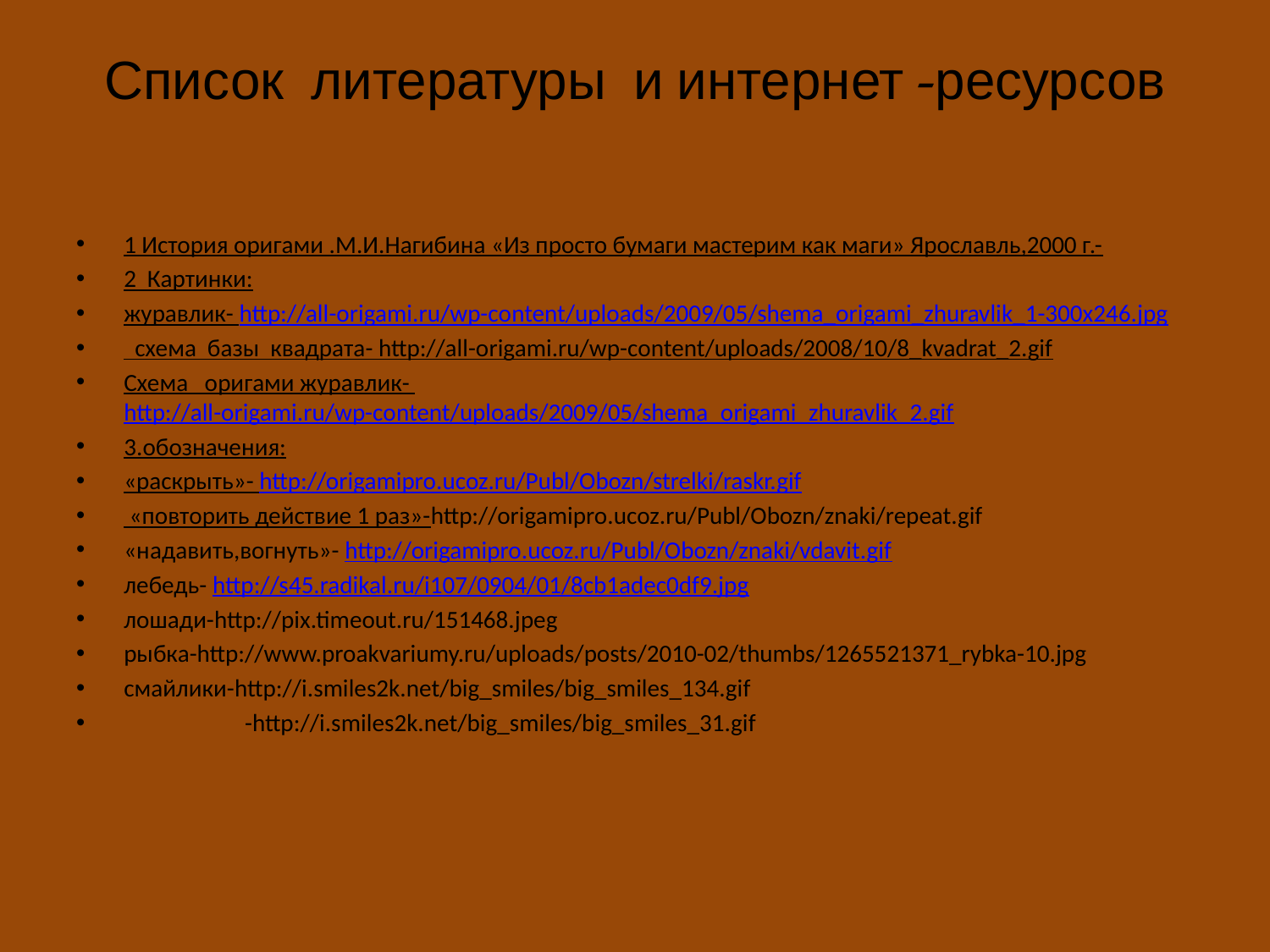

# Список  литературы  и интернет -ресурсов
1 История оригами .М.И.Нагибина «Из просто бумаги мастерим как маги» Ярославль,2000 г.-
2  Картинки:
журавлик- http://all-origami.ru/wp-content/uploads/2009/05/shema_origami_zhuravlik_1-300x246.jpg
  схема  базы  квадрата- http://all-origami.ru/wp-content/uploads/2008/10/8_kvadrat_2.gif
Схема   оригами журавлик- http://all-origami.ru/wp-content/uploads/2009/05/shema_origami_zhuravlik_2.gif
3.обозначения:
«раскрыть»- http://origamipro.ucoz.ru/Publ/Obozn/strelki/raskr.gif
 «повторить действие 1 раз»-http://origamipro.ucoz.ru/Publ/Obozn/znaki/repeat.gif
«надавить,вогнуть»- http://origamipro.ucoz.ru/Publ/Obozn/znaki/vdavit.gif
лебедь- http://s45.radikal.ru/i107/0904/01/8cb1adec0df9.jpg
лошади-http://pix.timeout.ru/151468.jpeg
рыбка-http://www.proakvariumy.ru/uploads/posts/2010-02/thumbs/1265521371_rybka-10.jpg
смайлики-http://i.smiles2k.net/big_smiles/big_smiles_134.gif
                      -http://i.smiles2k.net/big_smiles/big_smiles_31.gif